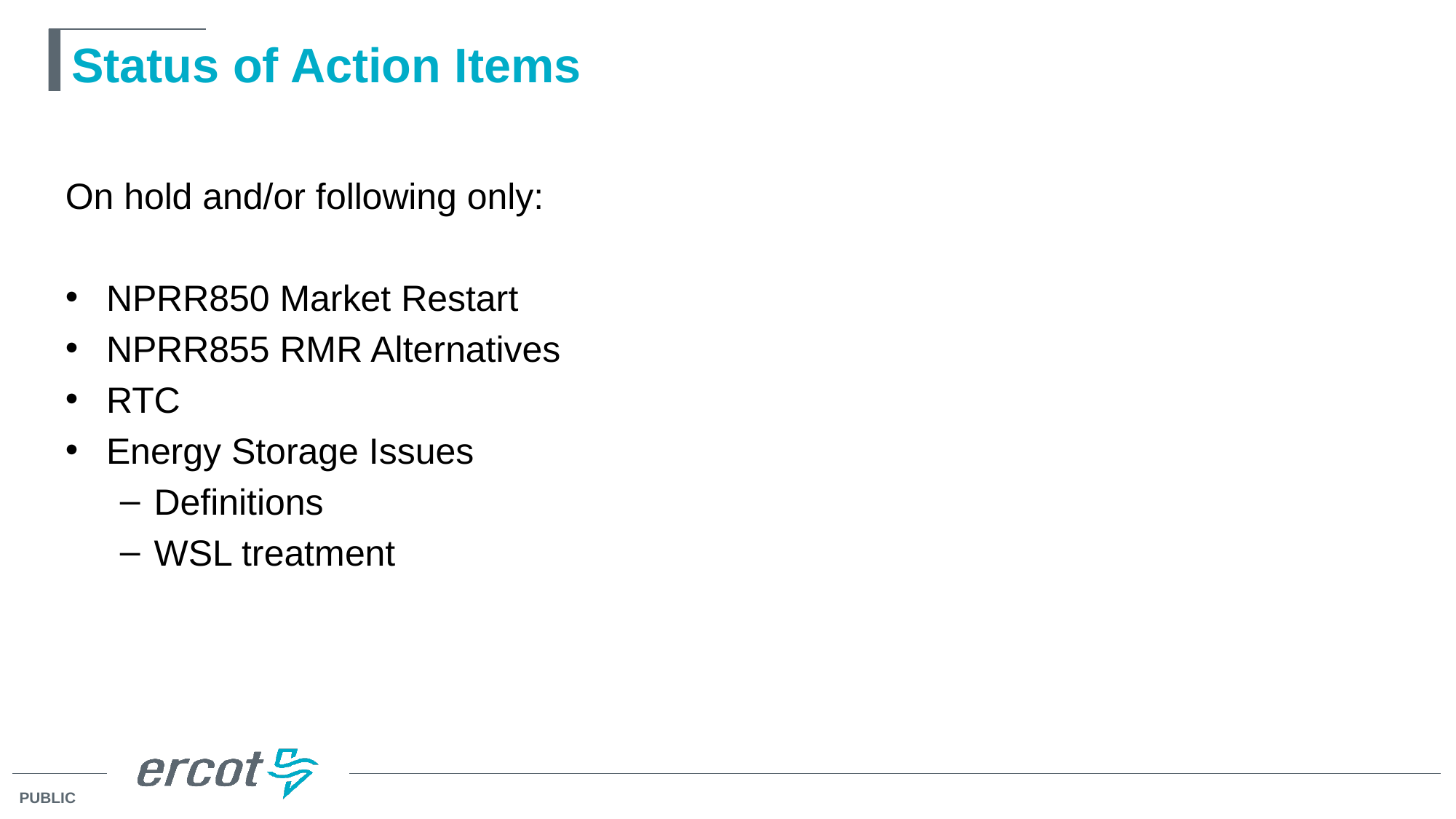

# Status of Action Items
On hold and/or following only:

NPRR850 Market Restart
NPRR855 RMR Alternatives
RTC
Energy Storage Issues
Definitions
WSL treatment